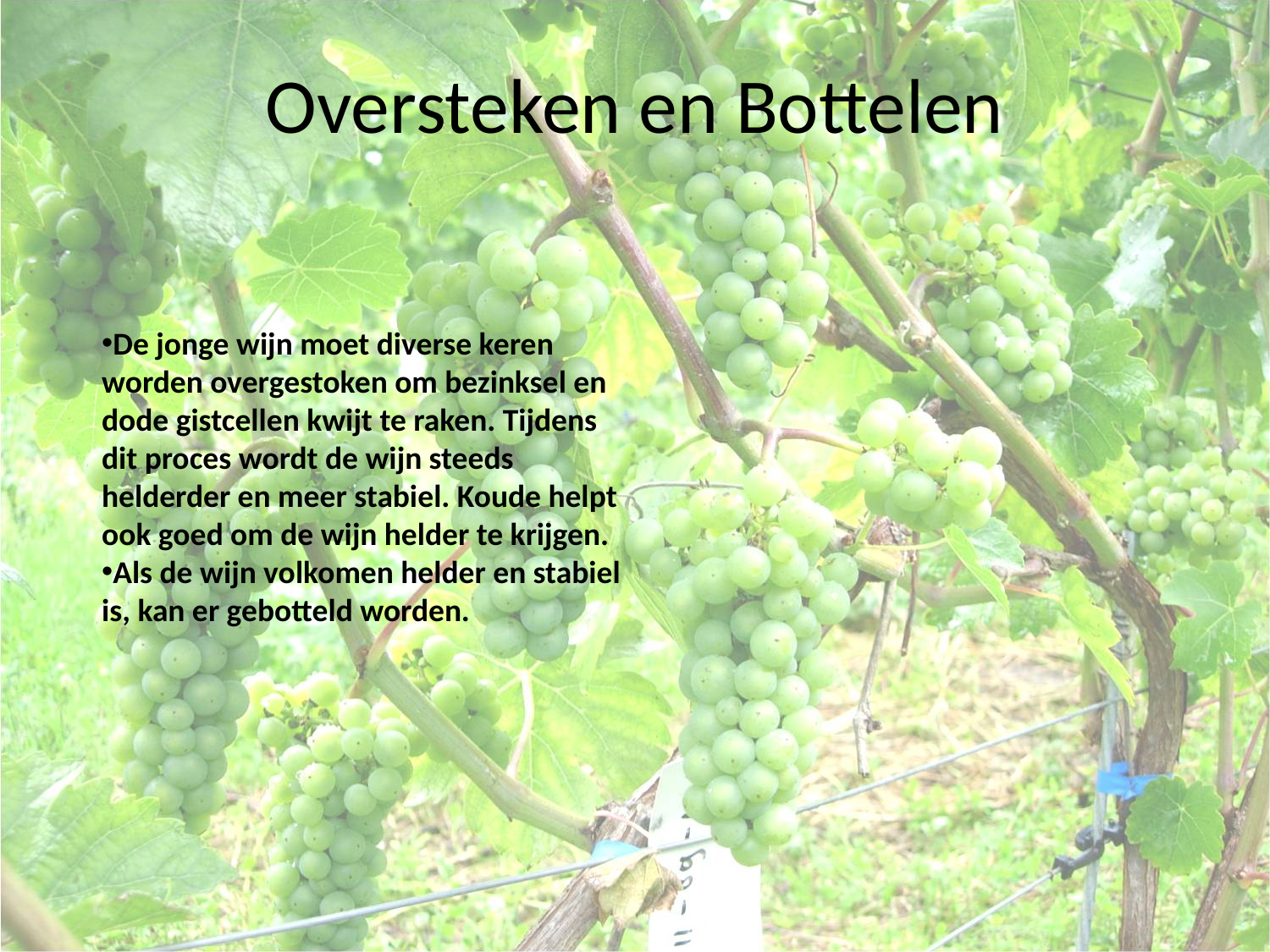

# Oversteken en Bottelen
De jonge wijn moet diverse keren worden overgestoken om bezinksel en dode gistcellen kwijt te raken. Tijdens dit proces wordt de wijn steeds helderder en meer stabiel. Koude helpt ook goed om de wijn helder te krijgen.
Als de wijn volkomen helder en stabiel is, kan er gebotteld worden.